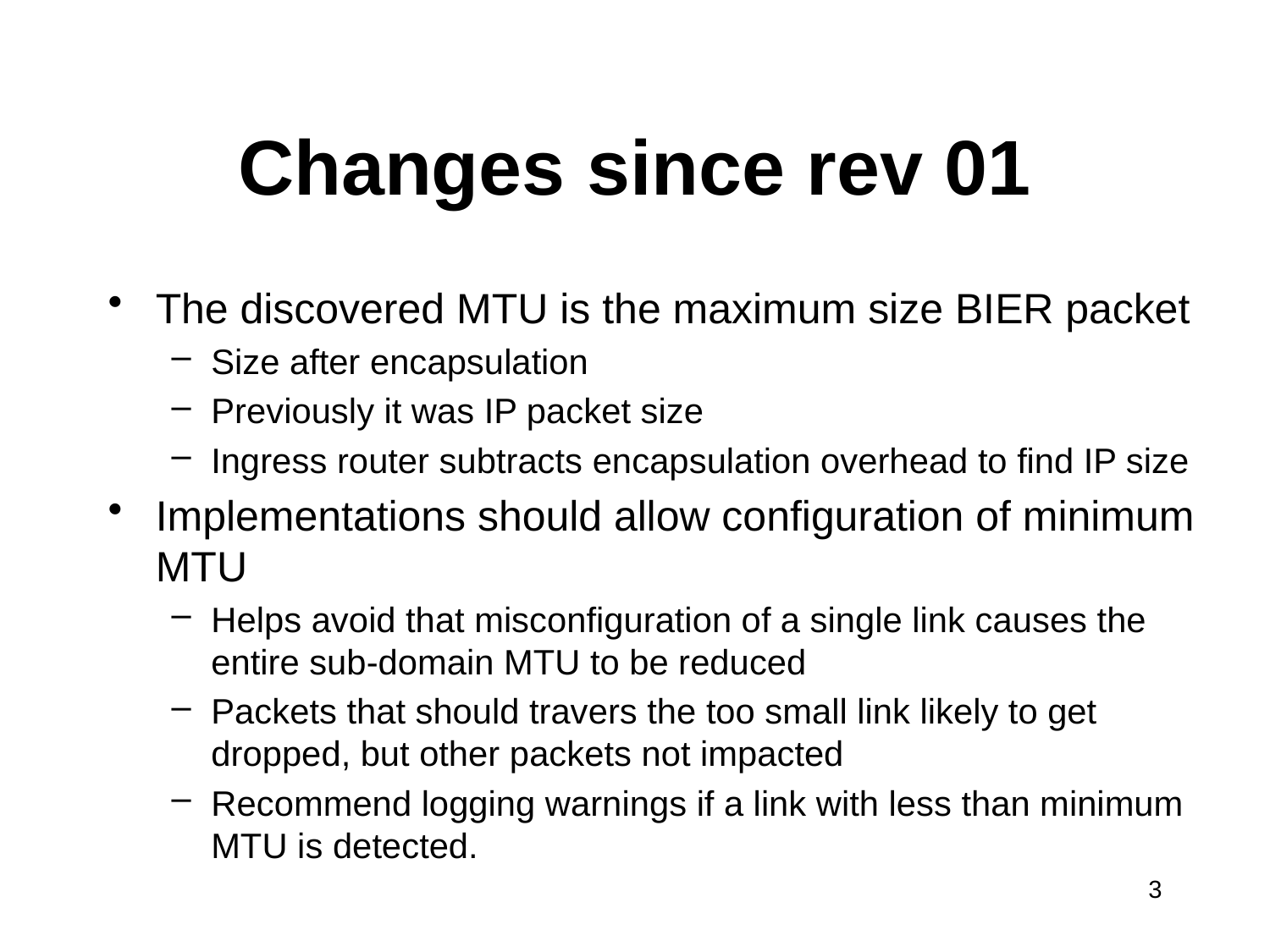

# Changes since rev 01
The discovered MTU is the maximum size BIER packet
Size after encapsulation
Previously it was IP packet size
Ingress router subtracts encapsulation overhead to find IP size
Implementations should allow configuration of minimum MTU
Helps avoid that misconfiguration of a single link causes the entire sub-domain MTU to be reduced
Packets that should travers the too small link likely to get dropped, but other packets not impacted
Recommend logging warnings if a link with less than minimum MTU is detected.
3